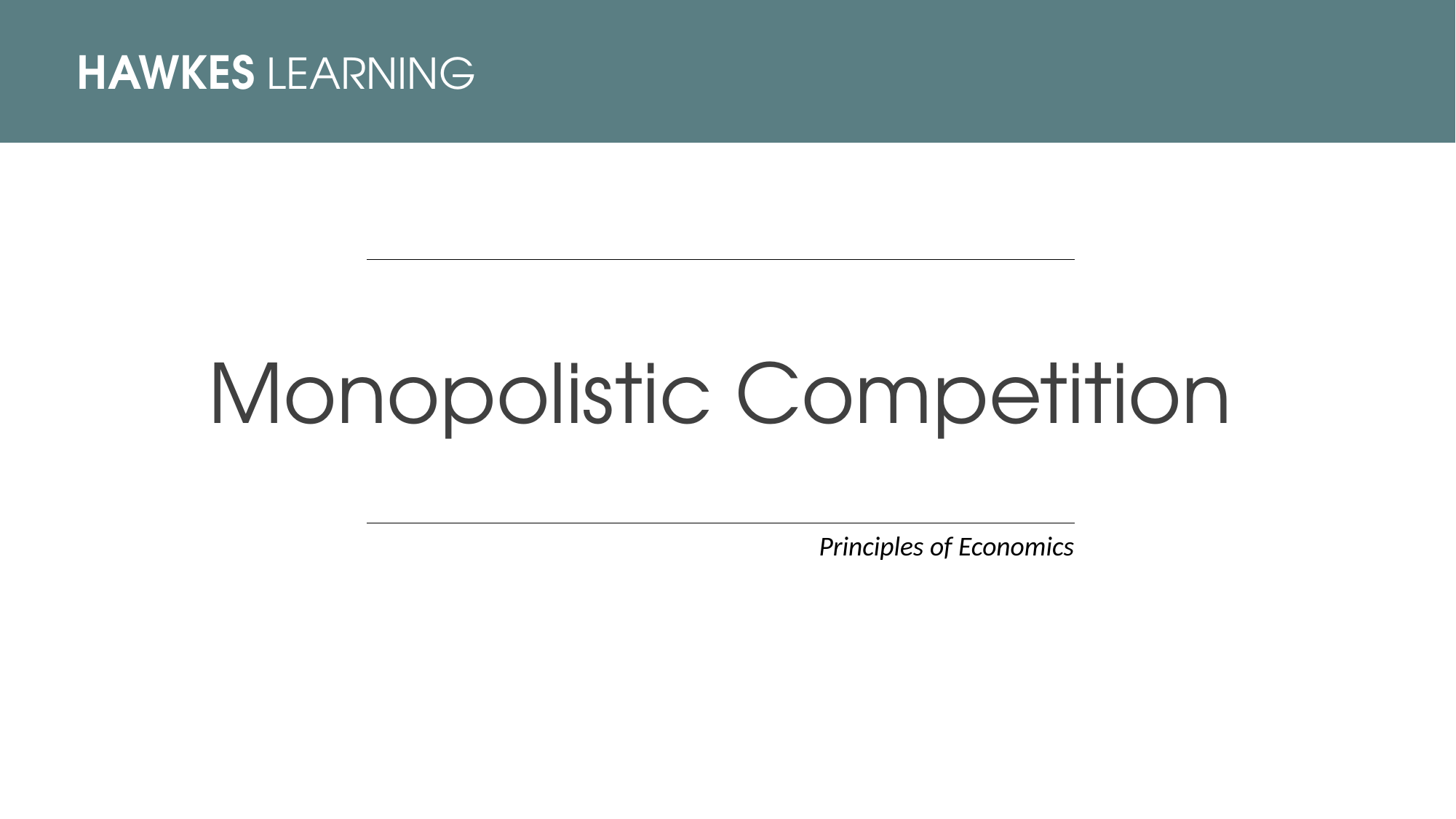

HAWKES LEARNING
Monopolistic Competition
Principles of Economics